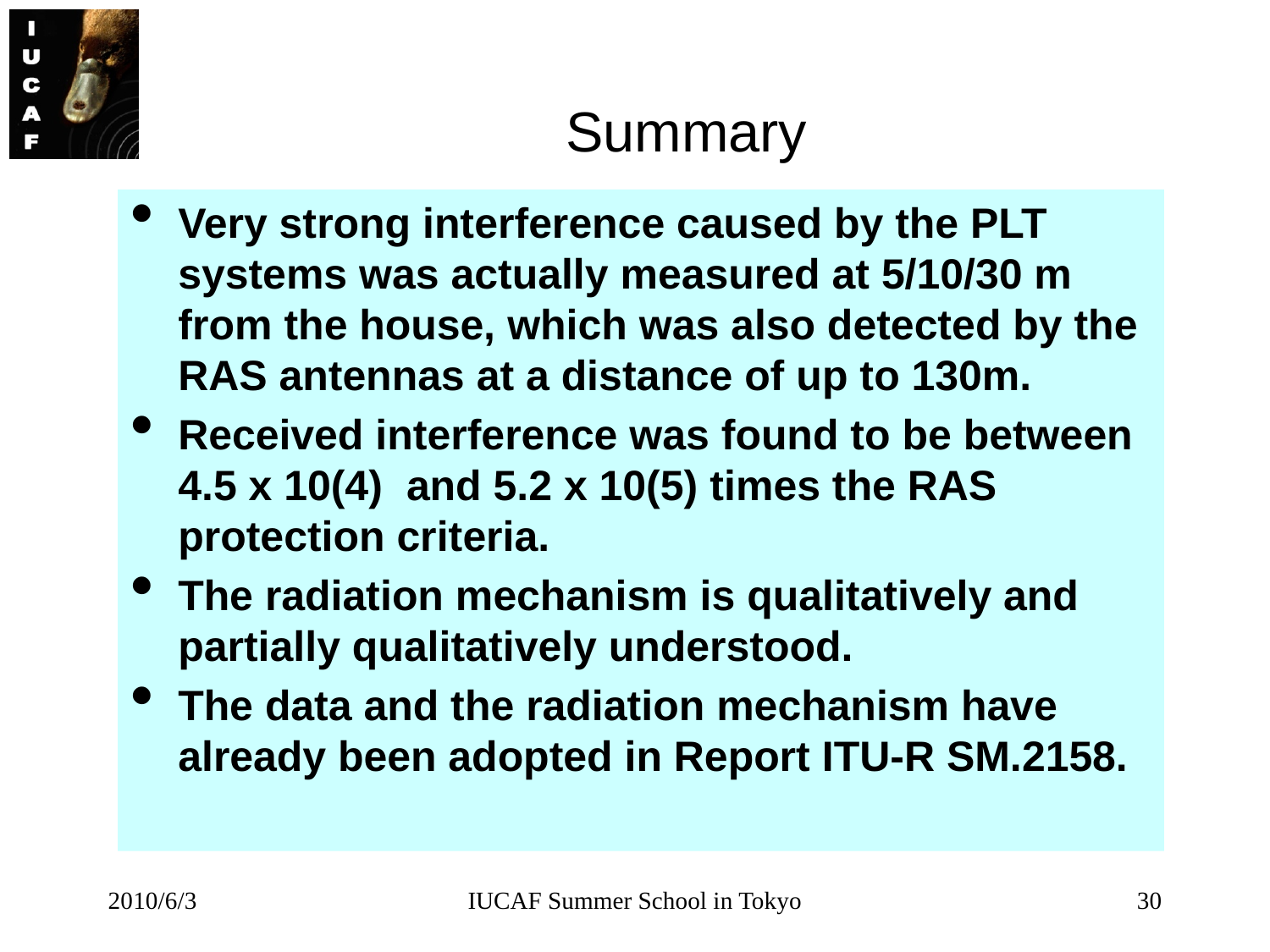

# Summary
Very strong interference caused by the PLT systems was actually measured at 5/10/30 m from the house, which was also detected by the RAS antennas at a distance of up to 130m.
Received interference was found to be between 4.5 x 10(4)  and 5.2 x 10(5) times the RAS protection criteria.
The radiation mechanism is qualitatively and partially qualitatively understood.
The data and the radiation mechanism have already been adopted in Report ITU-R SM.2158.
2010/6/3
IUCAF Summer School in Tokyo
30